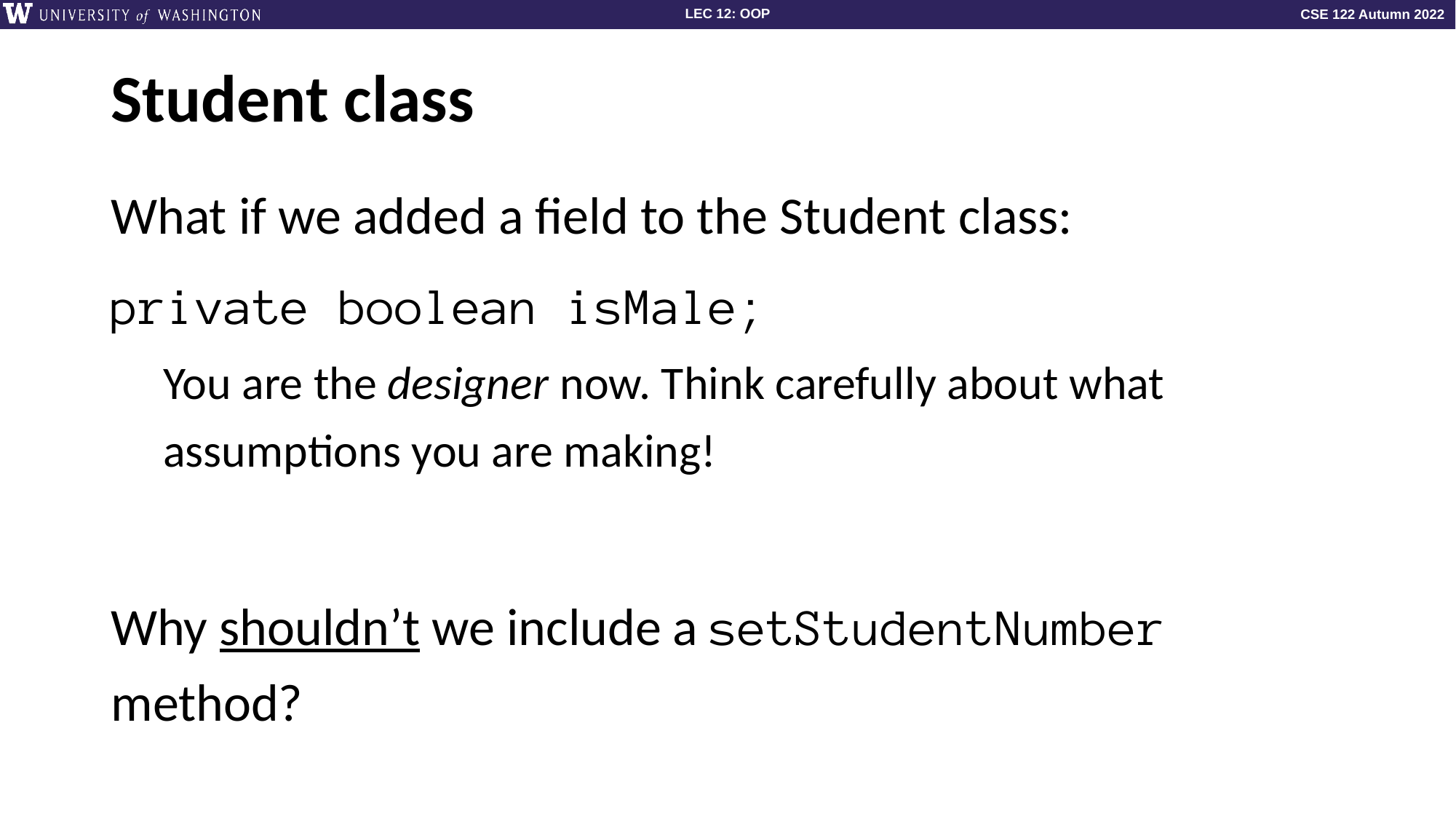

# Student class
What if we added a field to the Student class:
private boolean isMale;
You are the designer now. Think carefully about what assumptions you are making!

Why shouldn’t we include a setStudentNumber method?